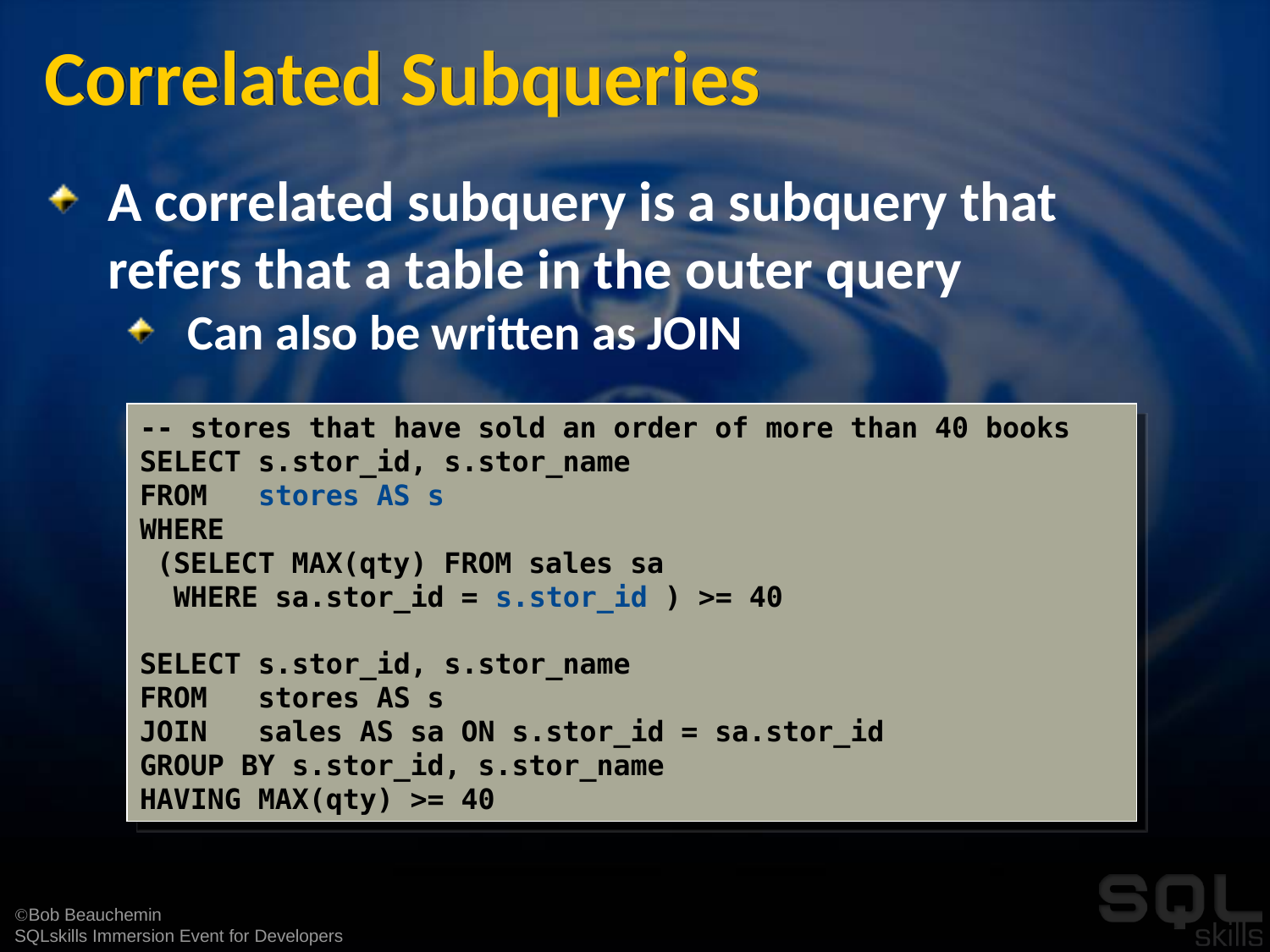

# Correlated Subqueries
A correlated subquery is a subquery that refers that a table in the outer query
Can also be written as JOIN
-- stores that have sold an order of more than 40 books
SELECT s.stor_id, s.stor_name
FROM   stores AS s
WHERE
 (SELECT MAX(qty) FROM sales sa
  WHERE sa.stor_id = s.stor_id ) >= 40

SELECT s.stor_id, s.stor_name
FROM   stores AS s
JOIN   sales AS sa ON s.stor_id = sa.stor_id
GROUP BY s.stor_id, s.stor_name
HAVING MAX(qty) >= 40